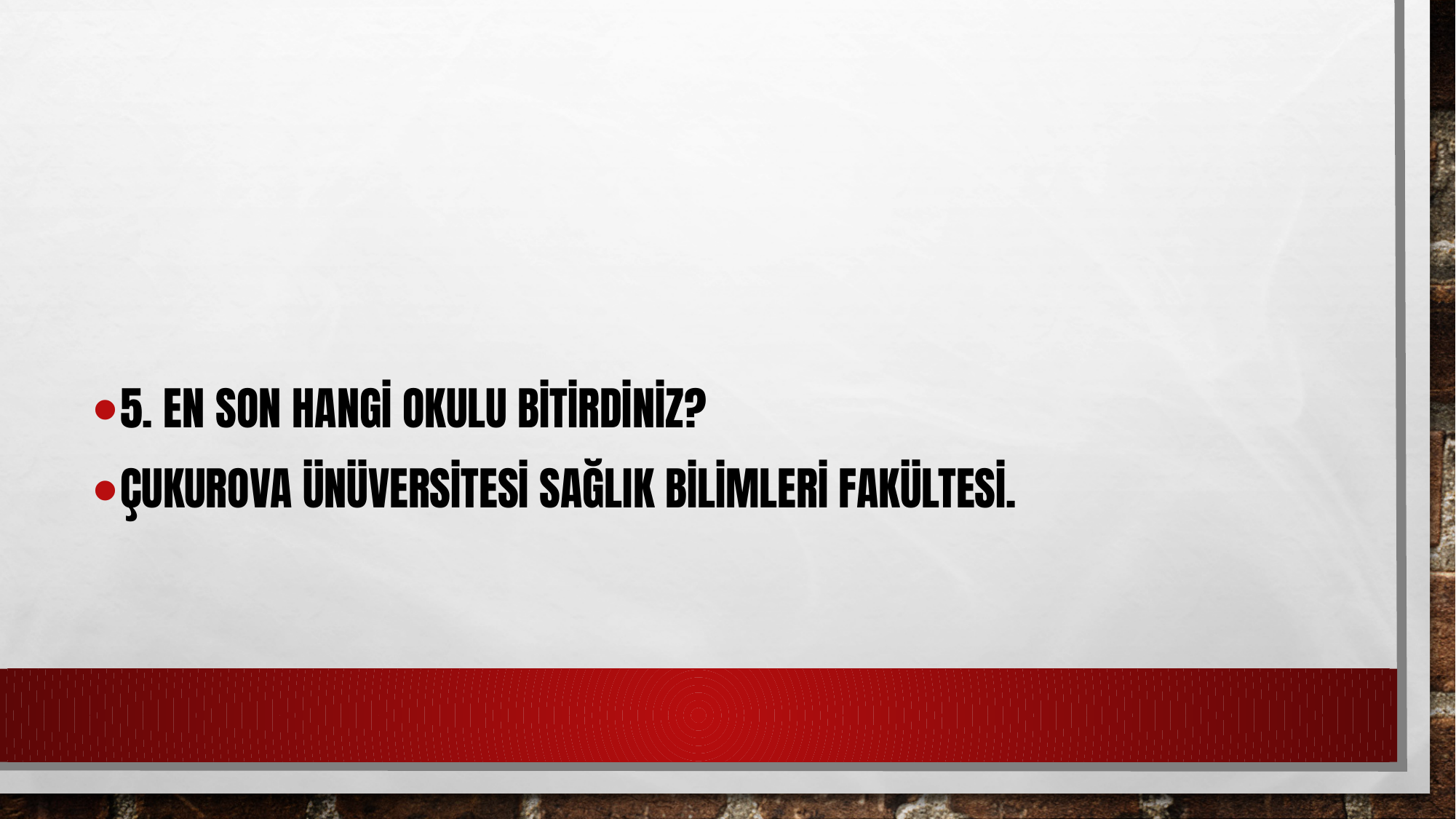

5. EN SON HANGİ OKULU BİTİRDİNİZ?
ÇUKUROVA ÜNÜVERSİTESİ SAĞLIK BİLİMLERİ FAKÜLTESİ.